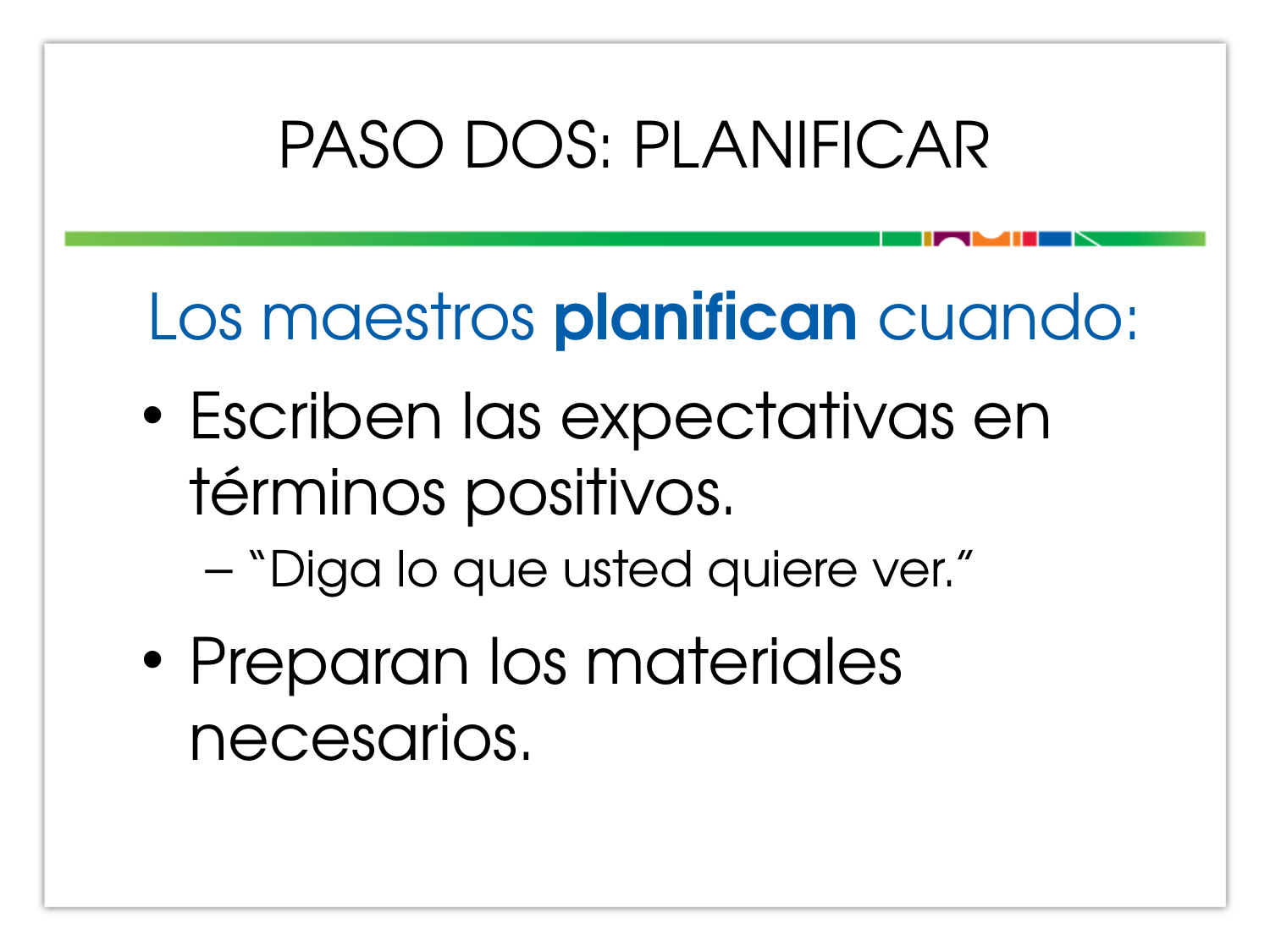

# Paso dos: Planificar
Los maestros planifican cuando:
Escriben las expectativas en términos positivos.
“Diga lo que usted quiere ver.”
Preparan los materiales necesarios.